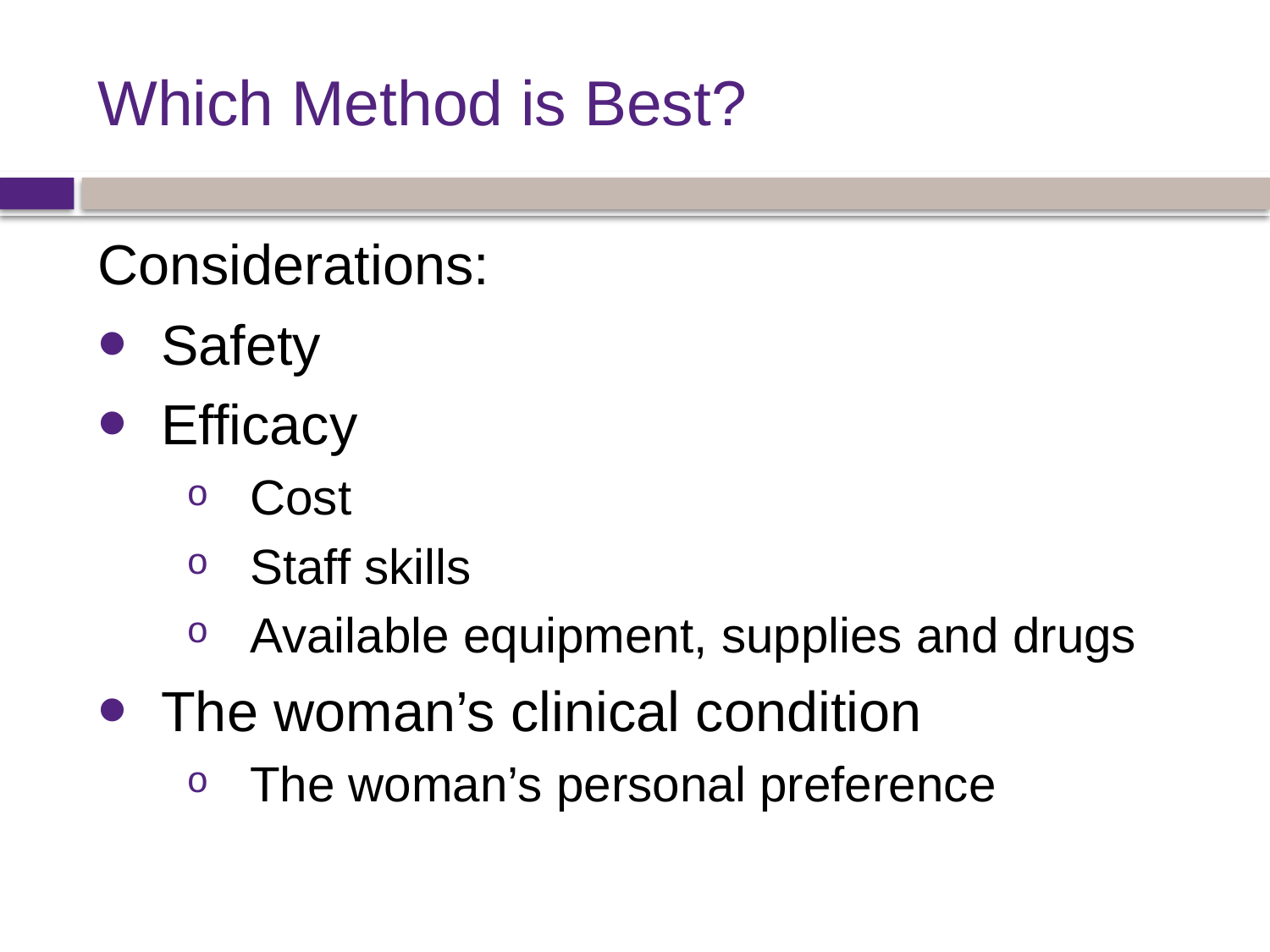

# Which Method is Best?
Considerations:
Safety
Efficacy
Cost
Staff skills
Available equipment, supplies and drugs
The woman’s clinical condition
The woman’s personal preference